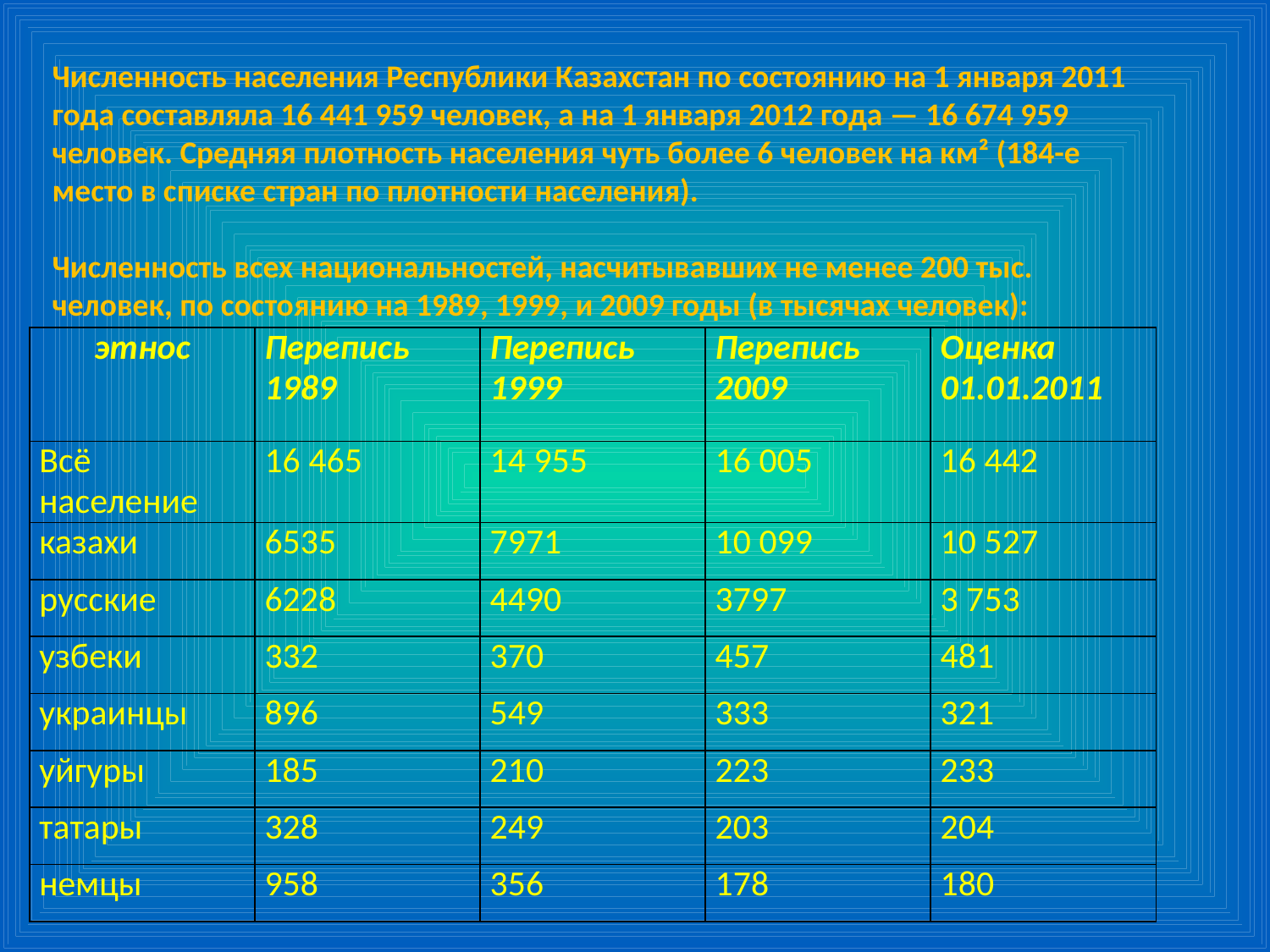

Численность населения Республики Казахстан по состоянию на 1 января 2011 года составляла 16 441 959 человек, а на 1 января 2012 года — 16 674 959 человек. Средняя плотность населения чуть более 6 человек на км² (184-е место в списке стран по плотности населения).

Численность всех национальностей, насчитывавших не менее 200 тыс. человек, по состоянию на 1989, 1999, и 2009 годы (в тысячах человек):
| этнос | Перепись 1989 | Перепись 1999 | Перепись 2009 | Оценка 01.01.2011 |
| --- | --- | --- | --- | --- |
| Всё население | 16 465 | 14 955 | 16 005 | 16 442 |
| казахи | 6535 | 7971 | 10 099 | 10 527 |
| русские | 6228 | 4490 | 3797 | 3 753 |
| узбеки | 332 | 370 | 457 | 481 |
| украинцы | 896 | 549 | 333 | 321 |
| уйгуры | 185 | 210 | 223 | 233 |
| татары | 328 | 249 | 203 | 204 |
| немцы | 958 | 356 | 178 | 180 |